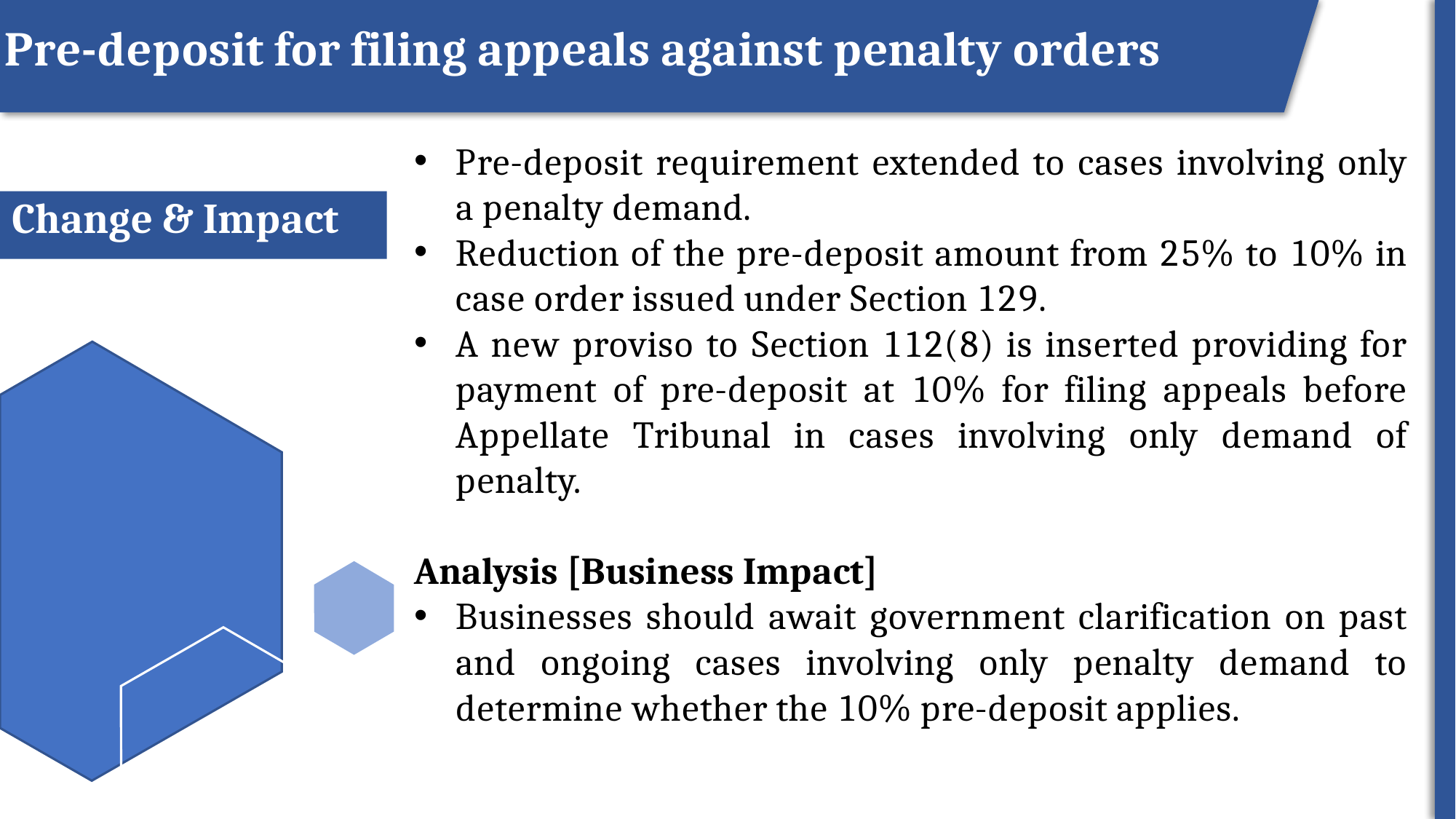

Pre-deposit for filing appeals against penalty orders
ROI
Pre-deposit requirement extended to cases involving only a penalty demand.
Reduction of the pre-deposit amount from 25% to 10% in case order issued under Section 129.
A new proviso to Section 112(8) is inserted providing for payment of pre-deposit at 10% for filing appeals before Appellate Tribunal in cases involving only demand of penalty.

Analysis [Business Impact]
Businesses should await government clarification on past and ongoing cases involving only penalty demand to determine whether the 10% pre-deposit applies.
# Change & Impact
61